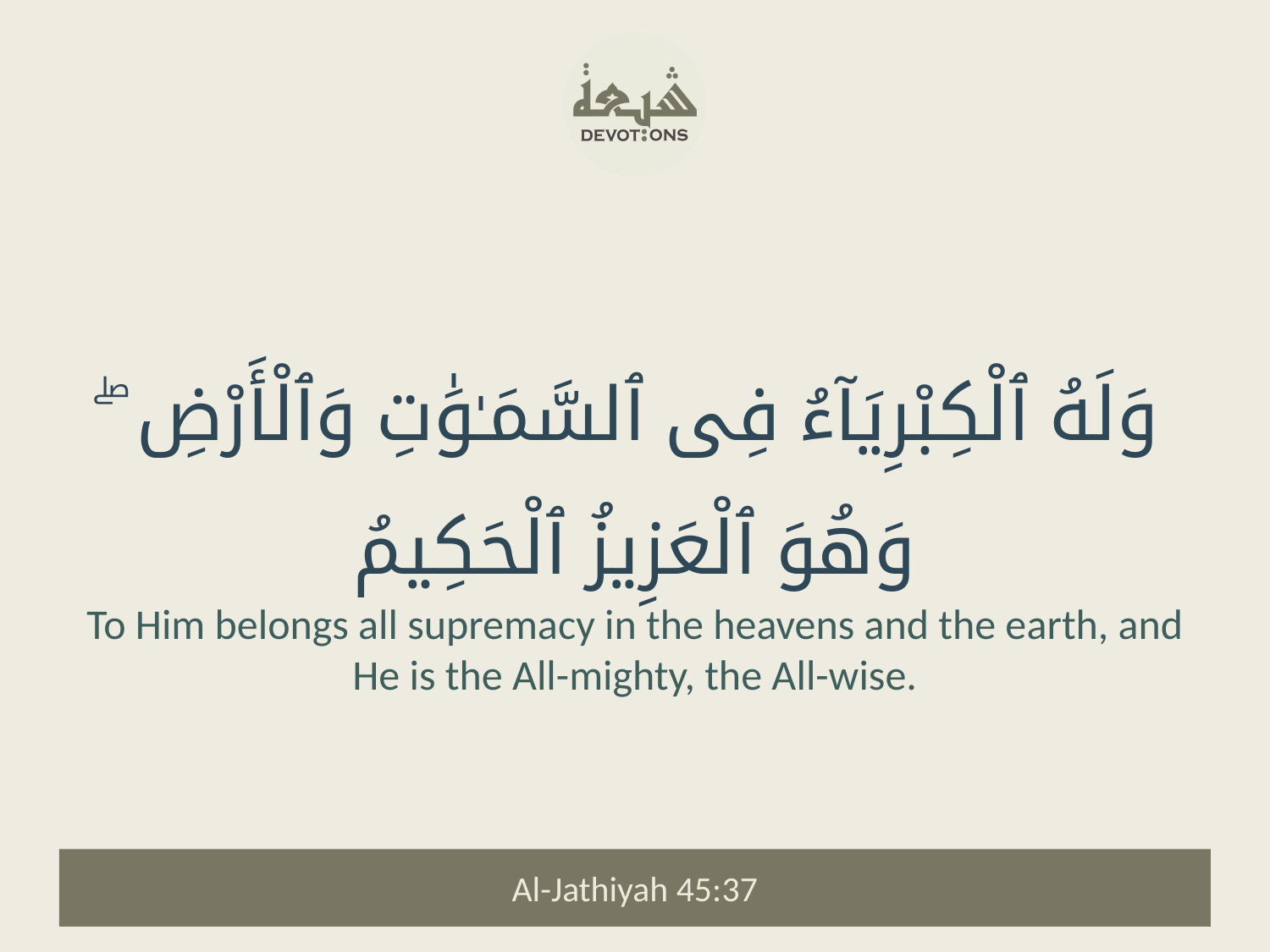

وَلَهُ ٱلْكِبْرِيَآءُ فِى ٱلسَّمَـٰوَٰتِ وَٱلْأَرْضِ ۖ وَهُوَ ٱلْعَزِيزُ ٱلْحَكِيمُ
To Him belongs all supremacy in the heavens and the earth, and He is the All-mighty, the All-wise.
Al-Jathiyah 45:37